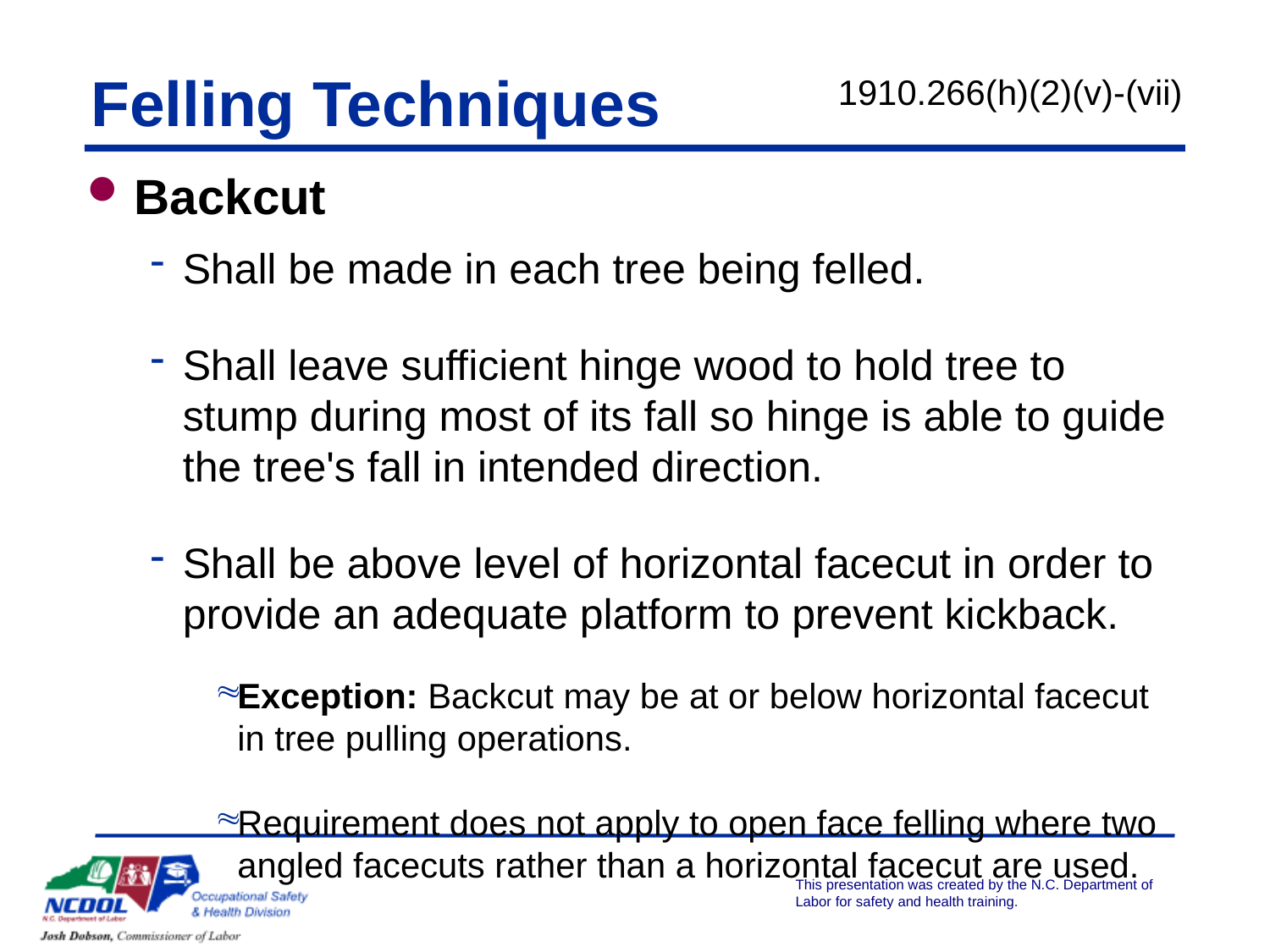

# Felling Techniques
1910.266(h)(2)(v)-(vii)
Backcut

Shall be made in each tree being felled.

Shall leave sufficient hinge wood to hold tree to stump during most of its fall so hinge is able to guide the tree's fall in intended direction.

Shall be above level of horizontal facecut in order to provide an adequate platform to prevent kickback.

Exception: Backcut may be at or below horizontal facecut in tree pulling operations.

Requirement does not apply to open face felling where two angled facecuts rather than a horizontal facecut are used.